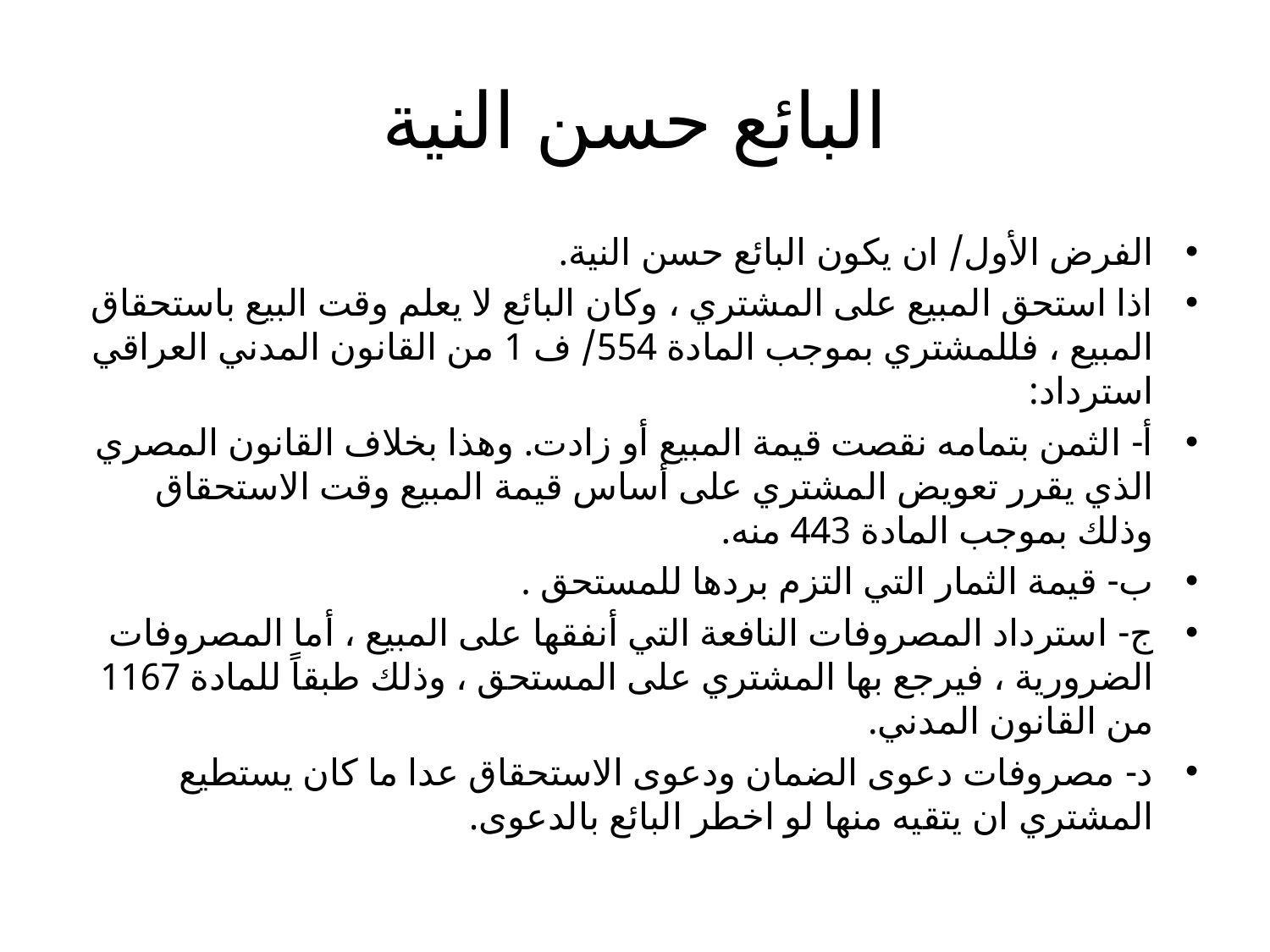

# البائع حسن النية
الفرض الأول/ ان يكون البائع حسن النية.
اذا استحق المبيع على المشتري ، وكان البائع لا يعلم وقت البيع باستحقاق المبيع ، فللمشتري بموجب المادة 554/ ف 1 من القانون المدني العراقي استرداد:
أ- الثمن بتمامه نقصت قيمة المبيع أو زادت. وهذا بخلاف القانون المصري الذي يقرر تعويض المشتري على أساس قيمة المبيع وقت الاستحقاق وذلك بموجب المادة 443 منه.
ب- قيمة الثمار التي التزم بردها للمستحق .
ج- استرداد المصروفات النافعة التي أنفقها على المبيع ، أما المصروفات الضرورية ، فيرجع بها المشتري على المستحق ، وذلك طبقاً للمادة 1167 من القانون المدني.
د- مصروفات دعوى الضمان ودعوى الاستحقاق عدا ما كان يستطيع المشتري ان يتقيه منها لو اخطر البائع بالدعوى.